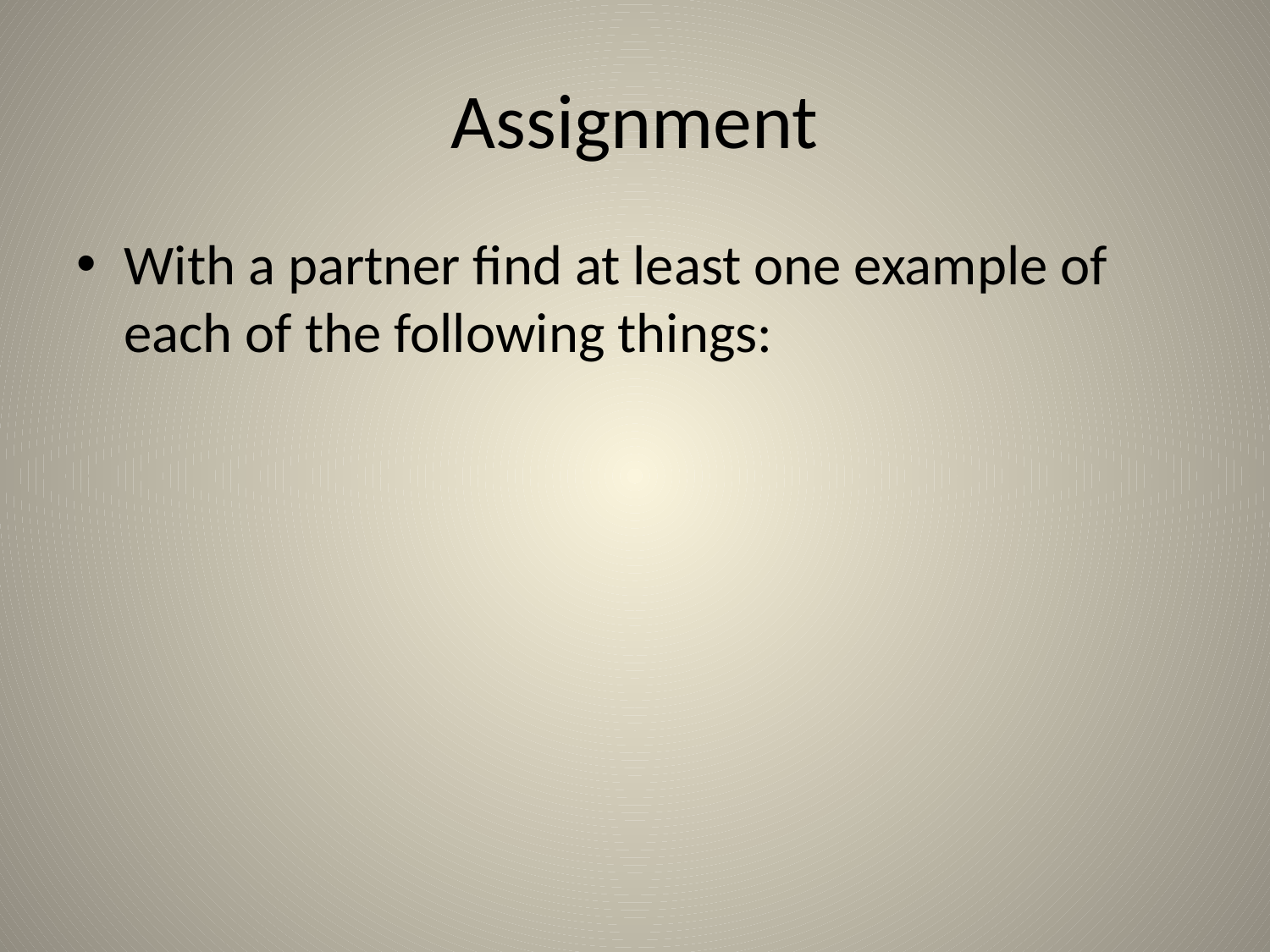

# Assignment
With a partner find at least one example of each of the following things: